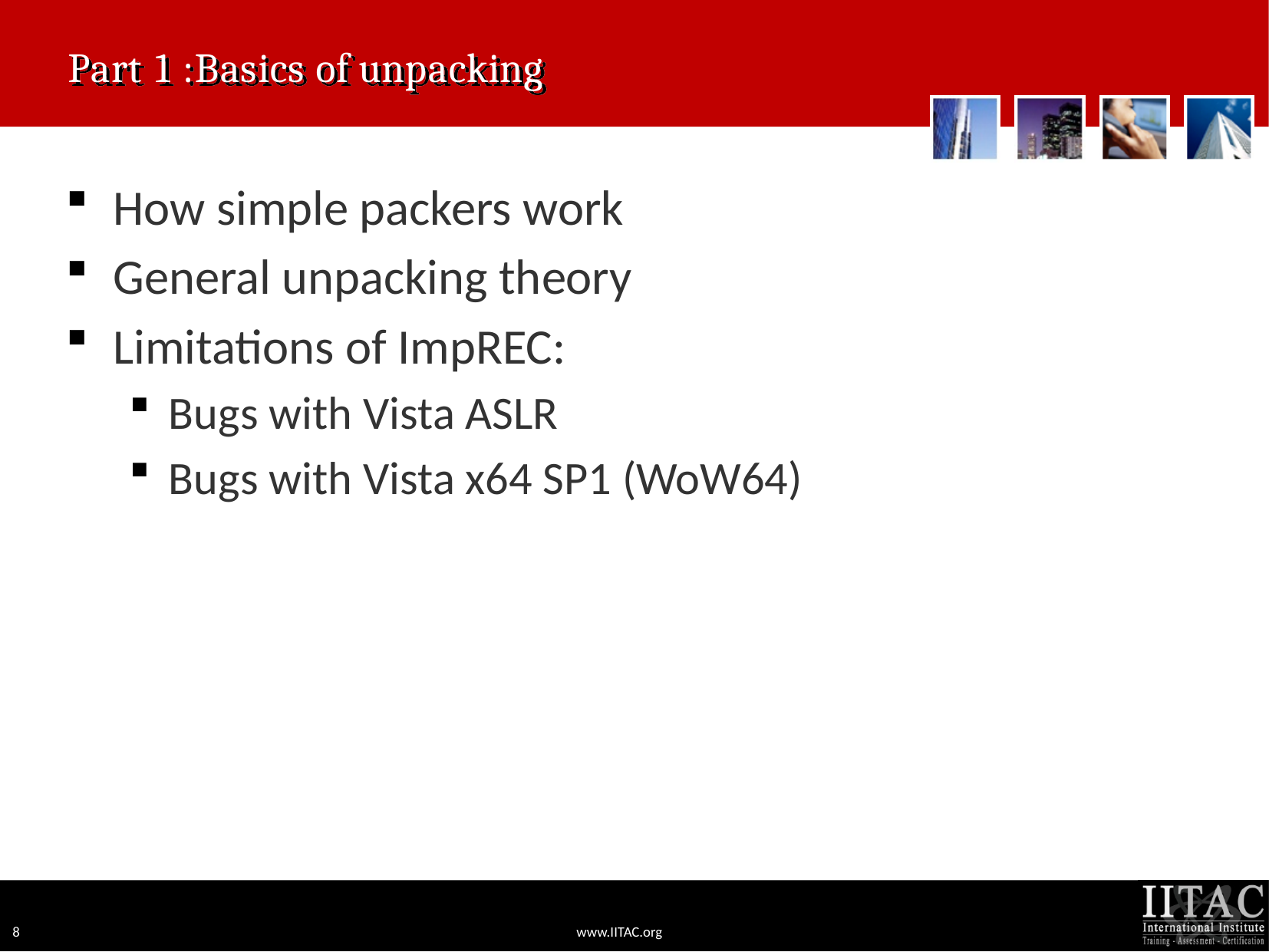

# Part 1 :Basics of unpacking
How simple packers work
General unpacking theory
Limitations of ImpREC:
Bugs with Vista ASLR
Bugs with Vista x64 SP1 (WoW64)
8
www.IITAC.org